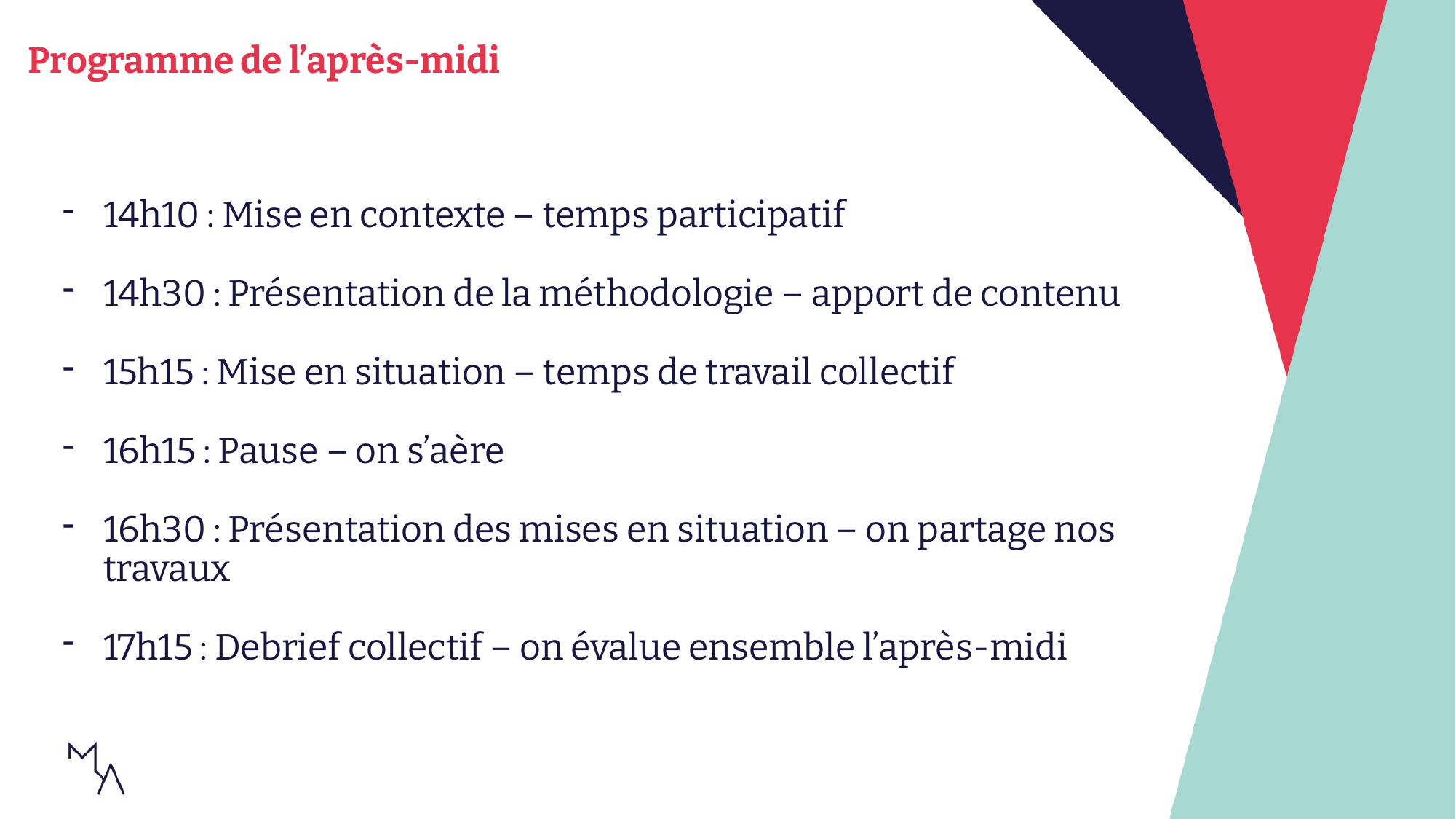

Programme de l’après-midi
14h10 : Mise en contexte – temps participatif

14h30 : Présentation de la méthodologie – apport de contenu

15h15 : Mise en situation – temps de travail collectif

16h15 : Pause – on s’aère

16h30 : Présentation des mises en situation – on partage nos travaux

17h15 : Debrief collectif – on évalue ensemble l’après-midi